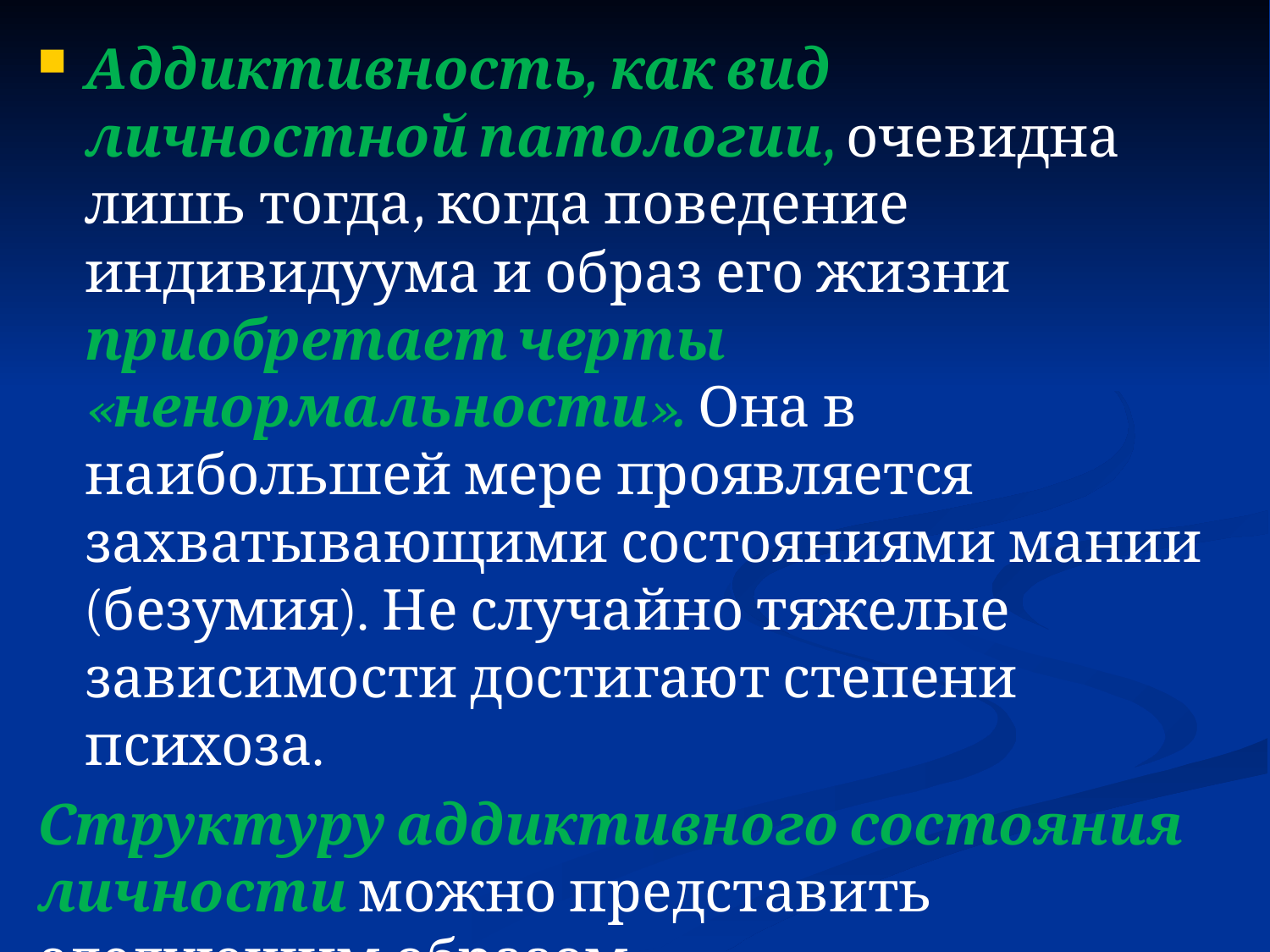

Аддиктивность, как вид личностной патологии, очевидна лишь тогда, когда поведение индивидуума и образ его жизни приобретает черты «ненормальности». Она в наибольшей мере проявляется захватывающими состояниями мании (безумия). Не случайно тяжелые зависимости достигают степени психоза.
Структуру аддиктивного состояния личности можно представить следующим образом:
- дефицитарность в социальном функционировании личности, недостаток положительного самочувствия и отсюда потребность в допингах;